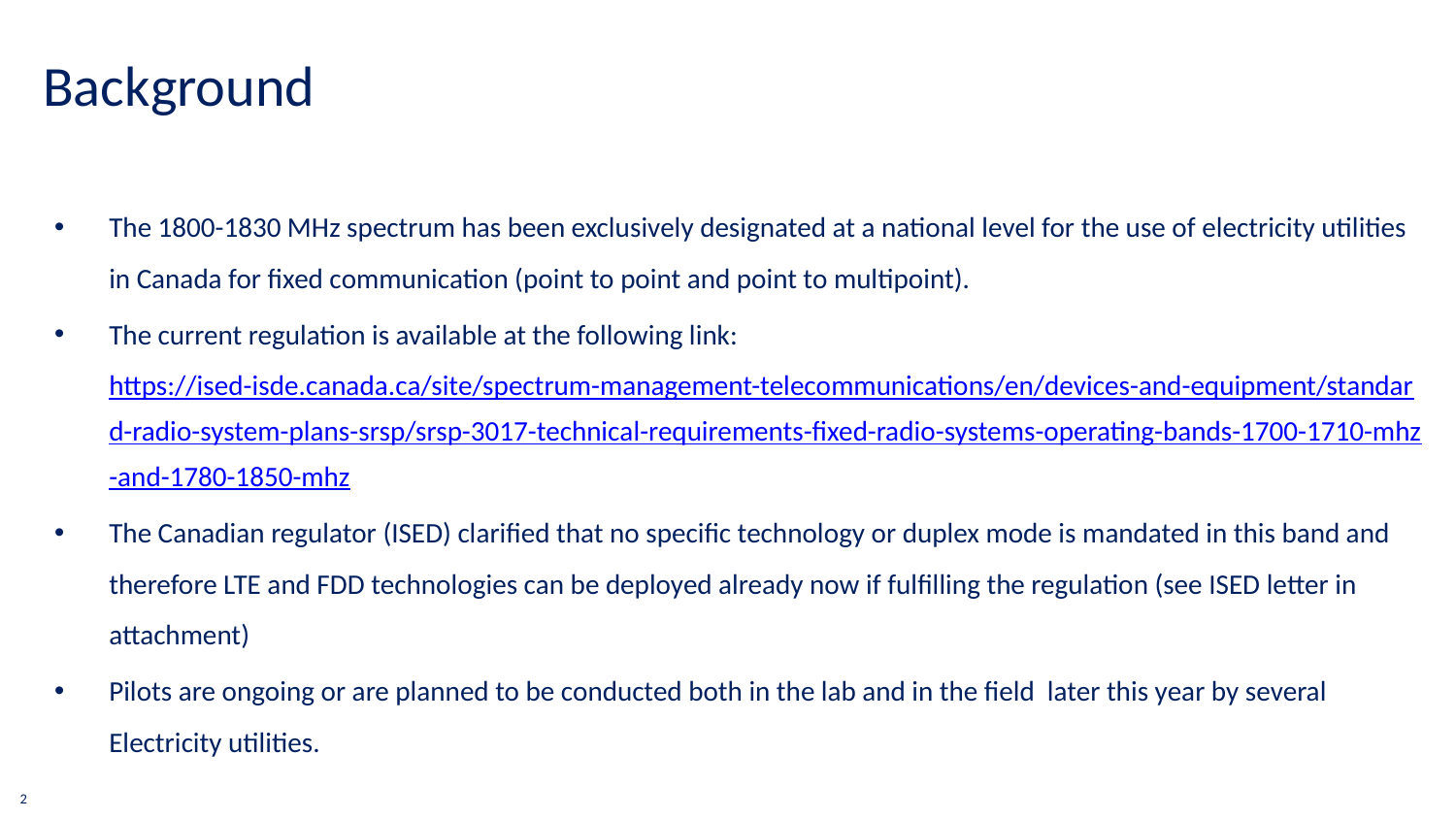

Background
The 1800-1830 MHz spectrum has been exclusively designated at a national level for the use of electricity utilities in Canada for fixed communication (point to point and point to multipoint).
The current regulation is available at the following link: https://ised-isde.canada.ca/site/spectrum-management-telecommunications/en/devices-and-equipment/standard-radio-system-plans-srsp/srsp-3017-technical-requirements-fixed-radio-systems-operating-bands-1700-1710-mhz-and-1780-1850-mhz
The Canadian regulator (ISED) clarified that no specific technology or duplex mode is mandated in this band and therefore LTE and FDD technologies can be deployed already now if fulfilling the regulation (see ISED letter in attachment)
Pilots are ongoing or are planned to be conducted both in the lab and in the field  later this year by several Electricity utilities.